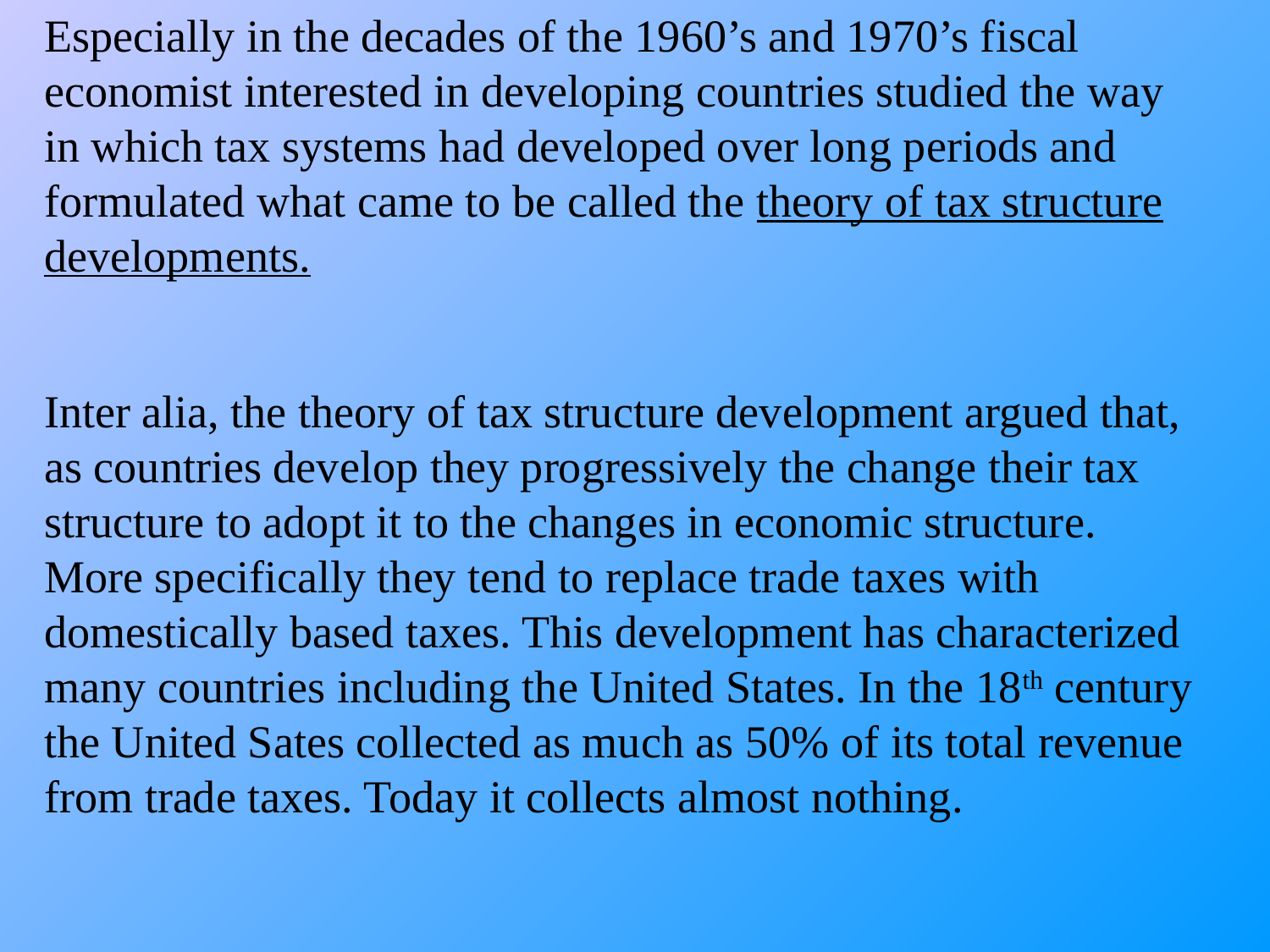

Especially in the decades of the 1960’s and 1970’s fiscal economist interested in developing countries studied the way in which tax systems had developed over long periods and formulated what came to be called the theory of tax structure developments.

Inter alia, the theory of tax structure development argued that, as countries develop they progressively the change their tax structure to adopt it to the changes in economic structure. More specifically they tend to replace trade taxes with domestically based taxes. This development has characterized many countries including the United States. In the 18th century the United Sates collected as much as 50% of its total revenue from trade taxes. Today it collects almost nothing.